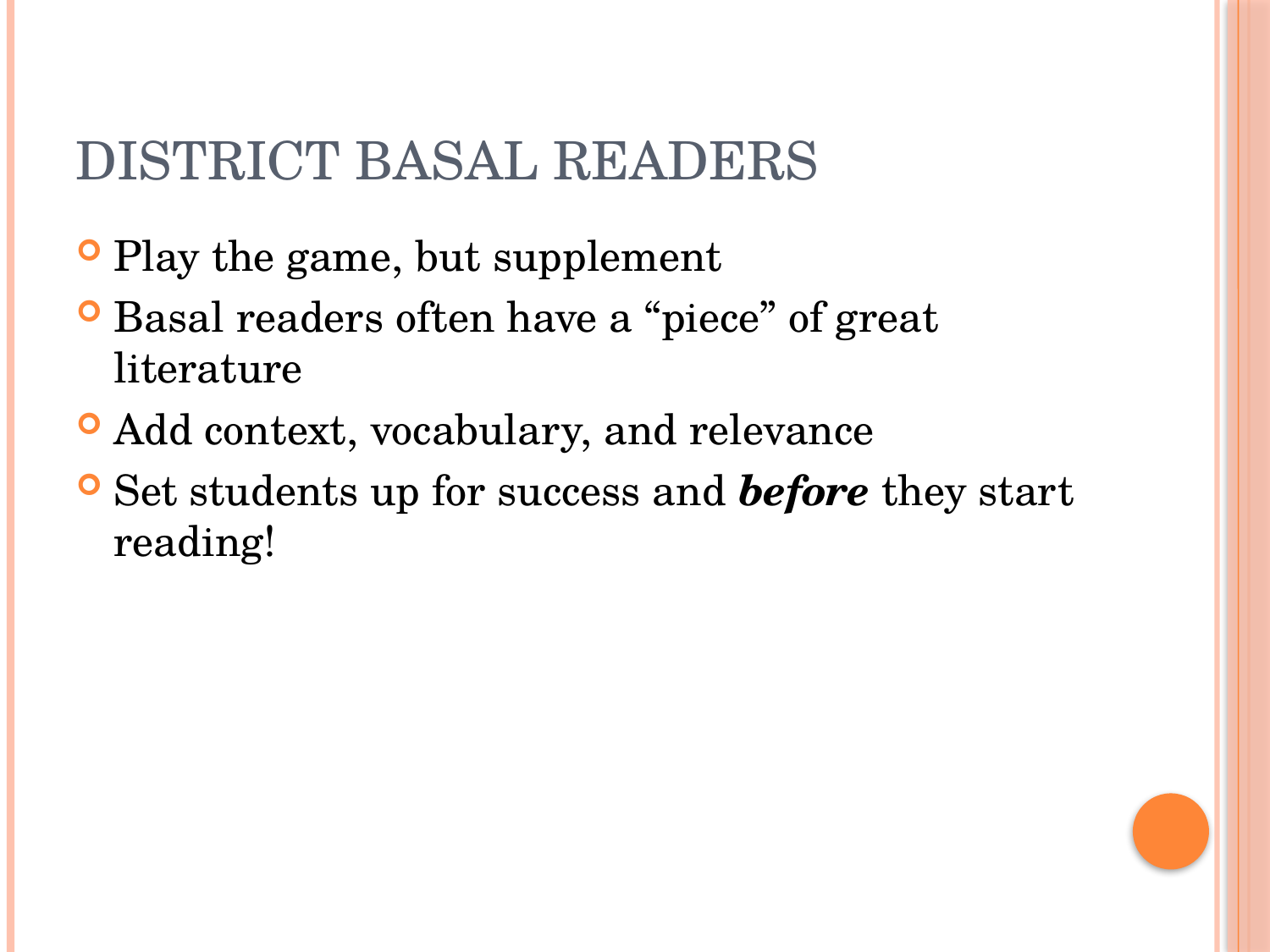

# District Basal Readers
Play the game, but supplement
Basal readers often have a “piece” of great literature
Add context, vocabulary, and relevance
Set students up for success and before they start reading!